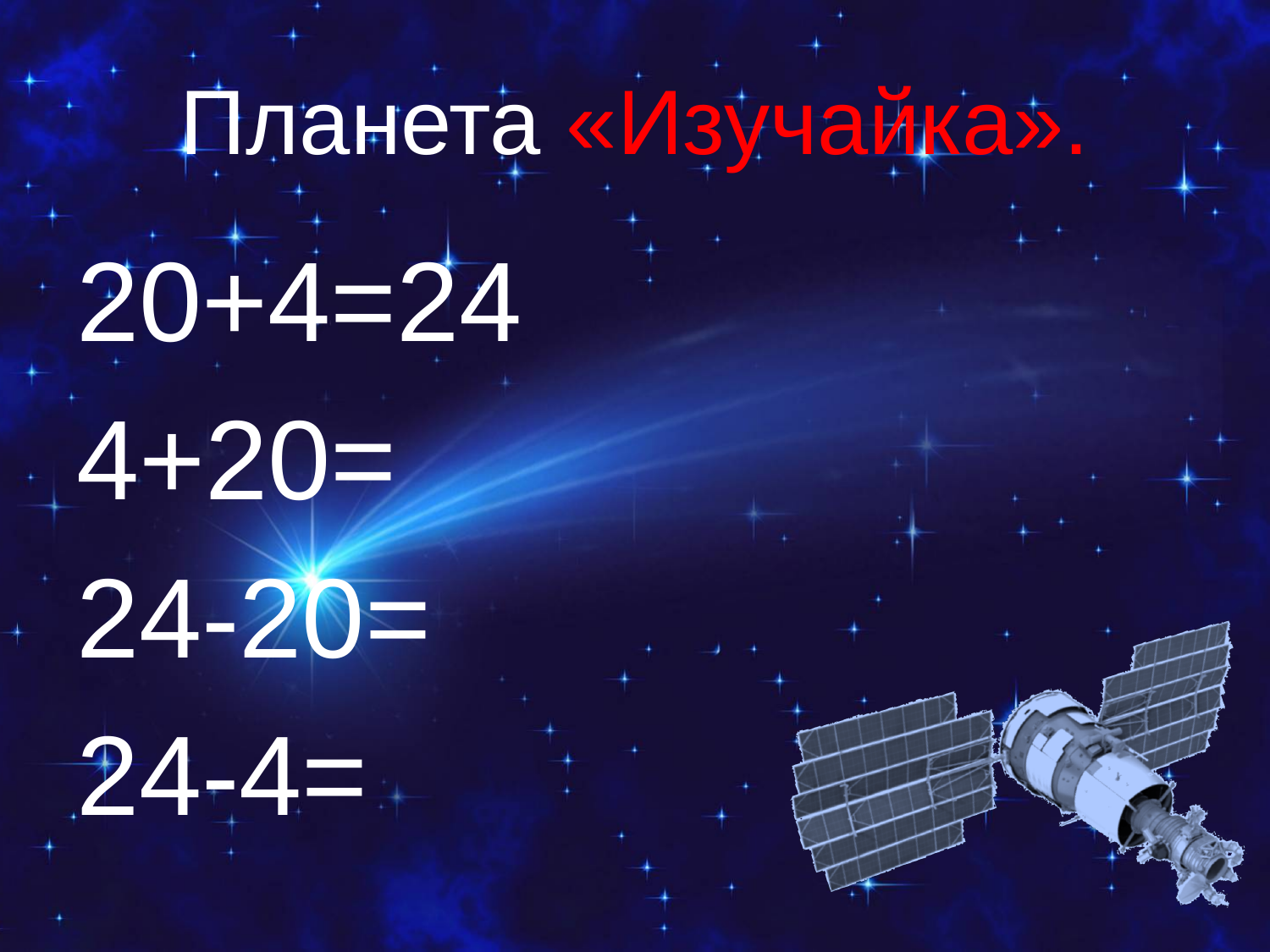

# Планета «Изучайка».
20+4=24
4+20=
24-20=
24-4=